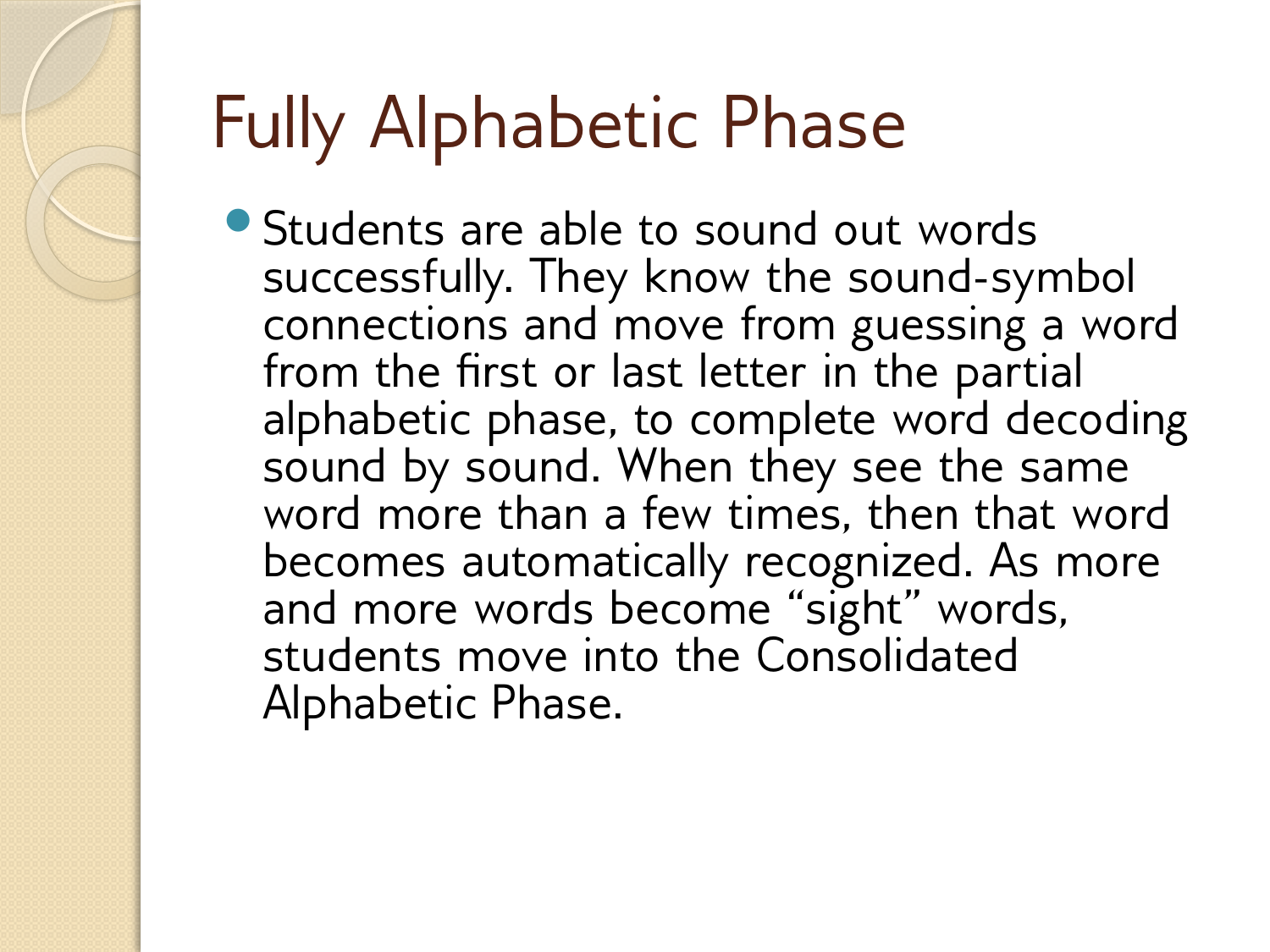

# Fully Alphabetic Phase
Students are able to sound out words successfully. They know the sound-symbol connections and move from guessing a word from the first or last letter in the partial alphabetic phase, to complete word decoding sound by sound. When they see the same word more than a few times, then that word becomes automatically recognized. As more and more words become “sight” words, students move into the Consolidated Alphabetic Phase.